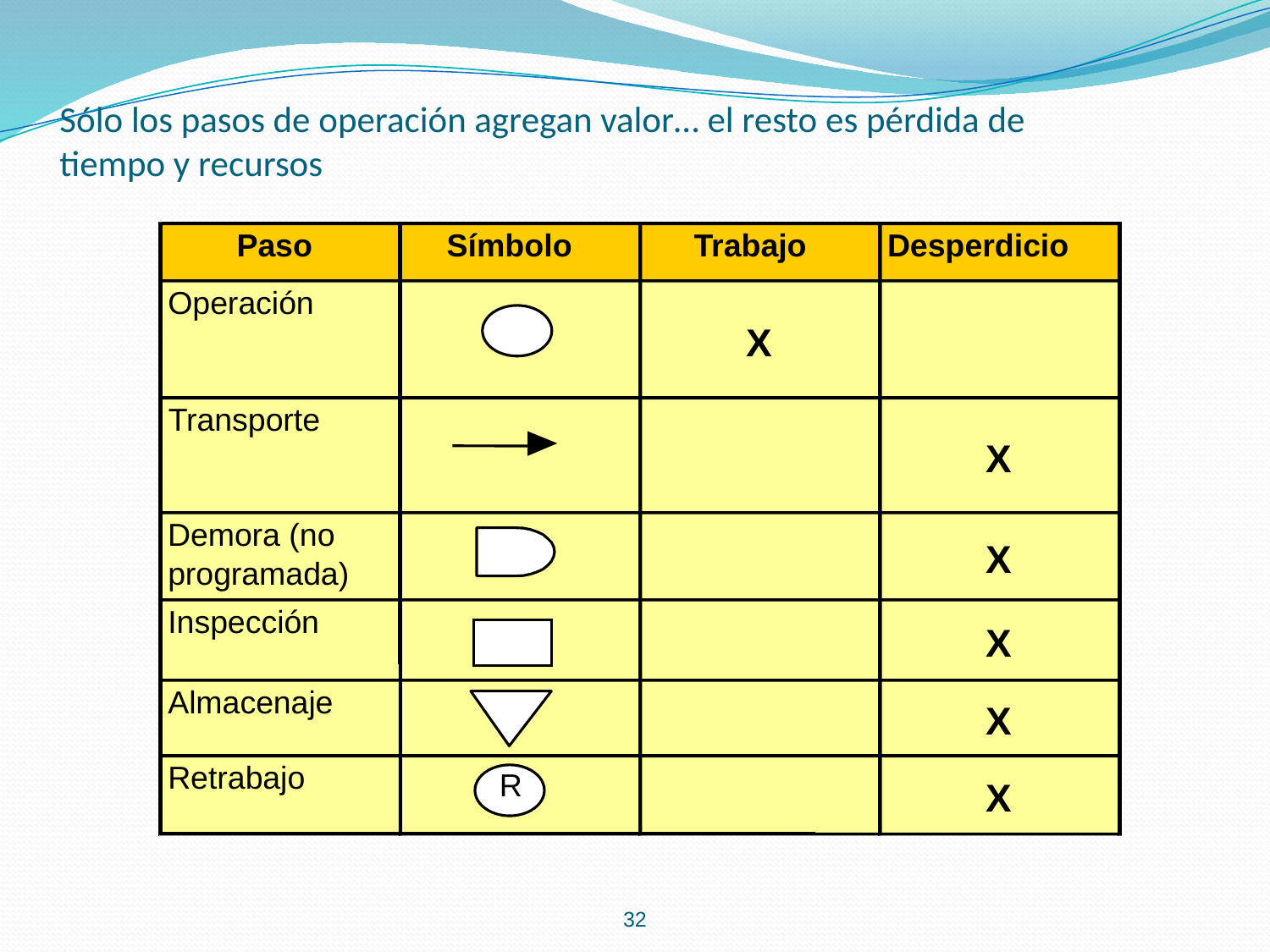

# Sólo los pasos de operación agregan valor… el resto es pérdida de tiempo y recursos

Paso

Símbolo

Trabajo

Desperdicio

Operación

X

Transporte

X

Demora (no

X
programada)

Inspección
X

Almacenaje

X

Retrabajo

R
X

32